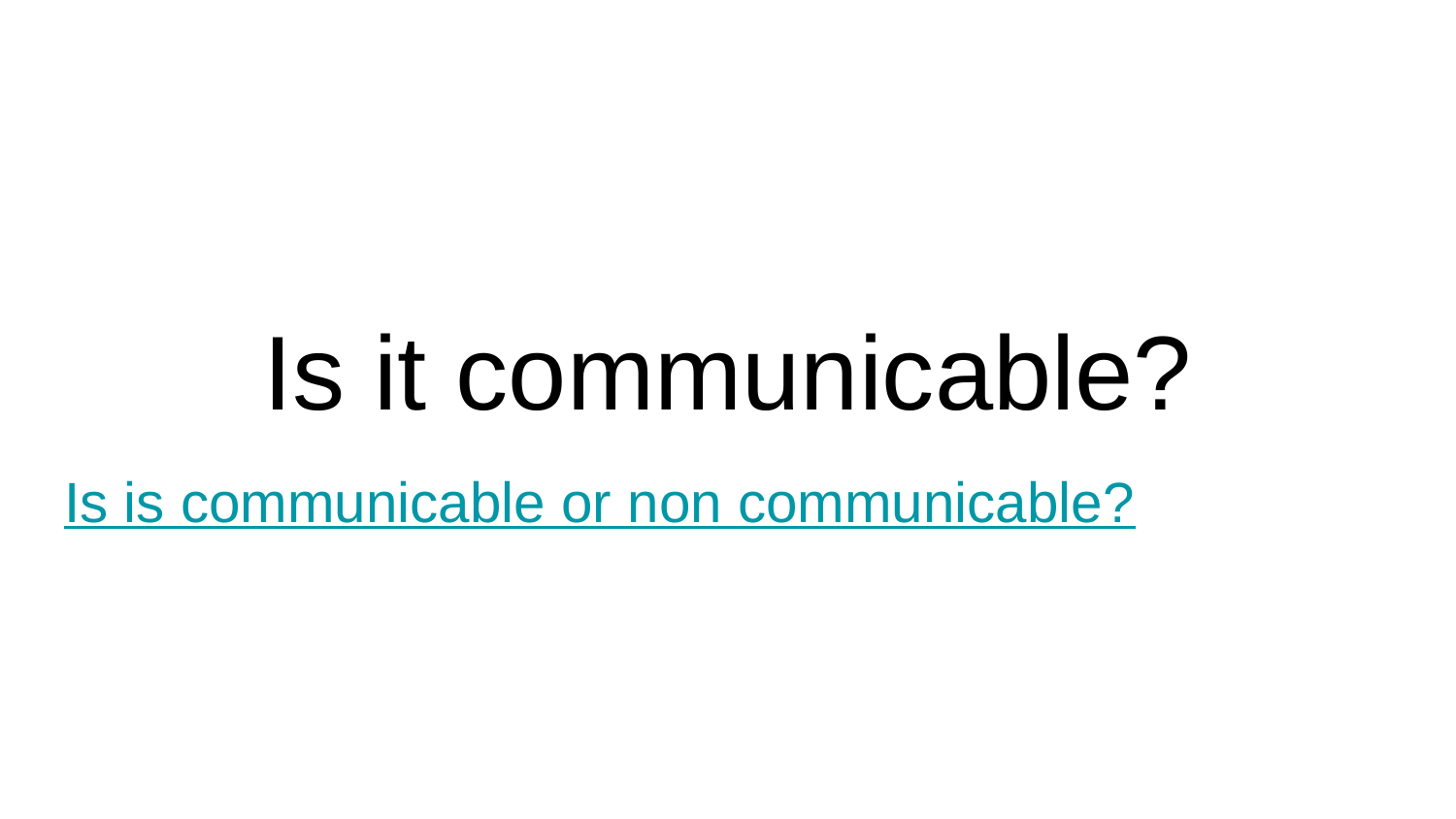

# Is it communicable?
Is is communicable or non communicable?